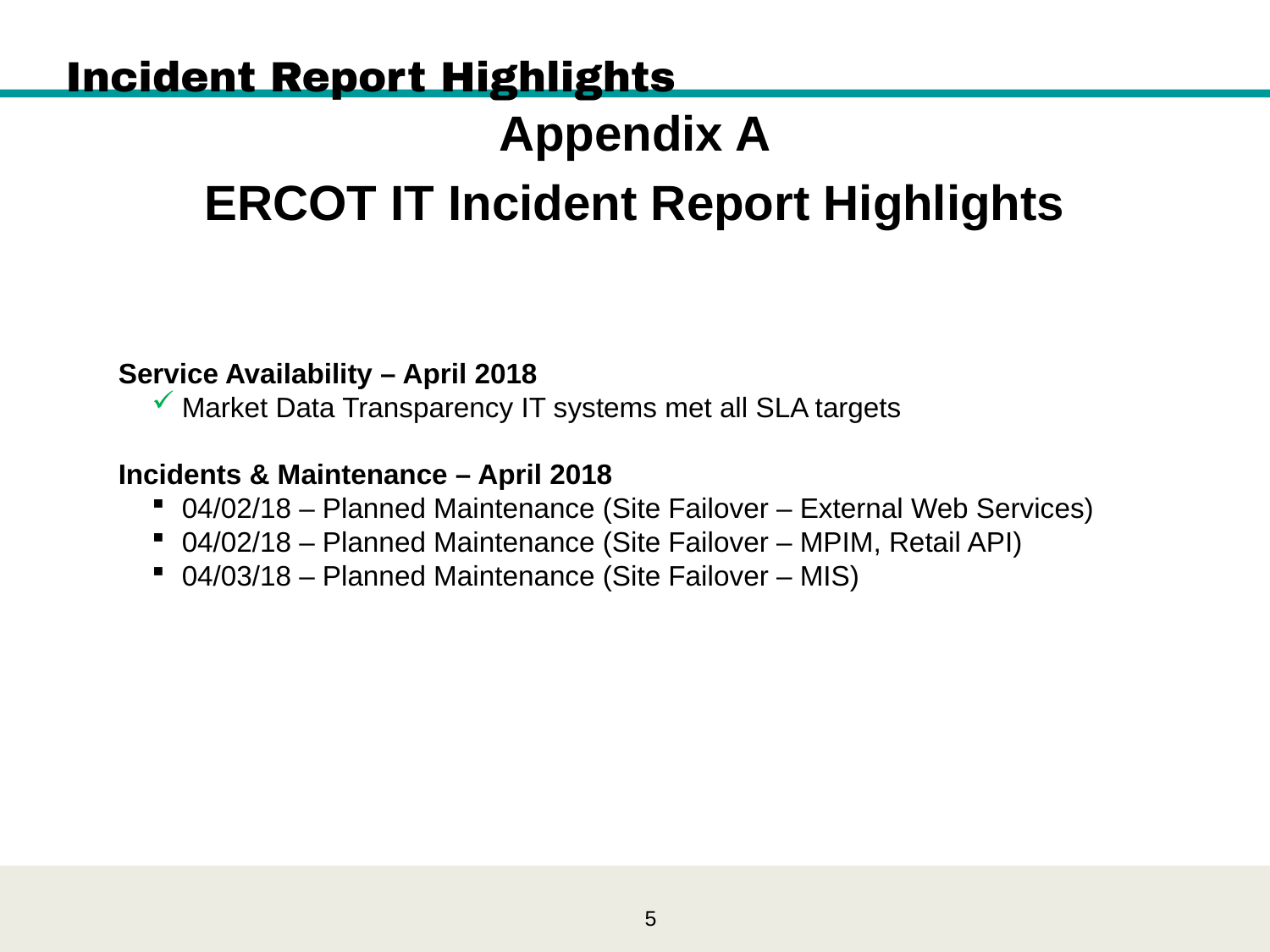

# Incident Report Highlights
Appendix A
ERCOT IT Incident Report Highlights

Service Availability – April 2018
Market Data Transparency IT systems met all SLA targets

Incidents & Maintenance – April 2018
04/02/18 – Planned Maintenance (Site Failover – External Web Services)
04/02/18 – Planned Maintenance (Site Failover – MPIM, Retail API)
04/03/18 – Planned Maintenance (Site Failover – MIS)